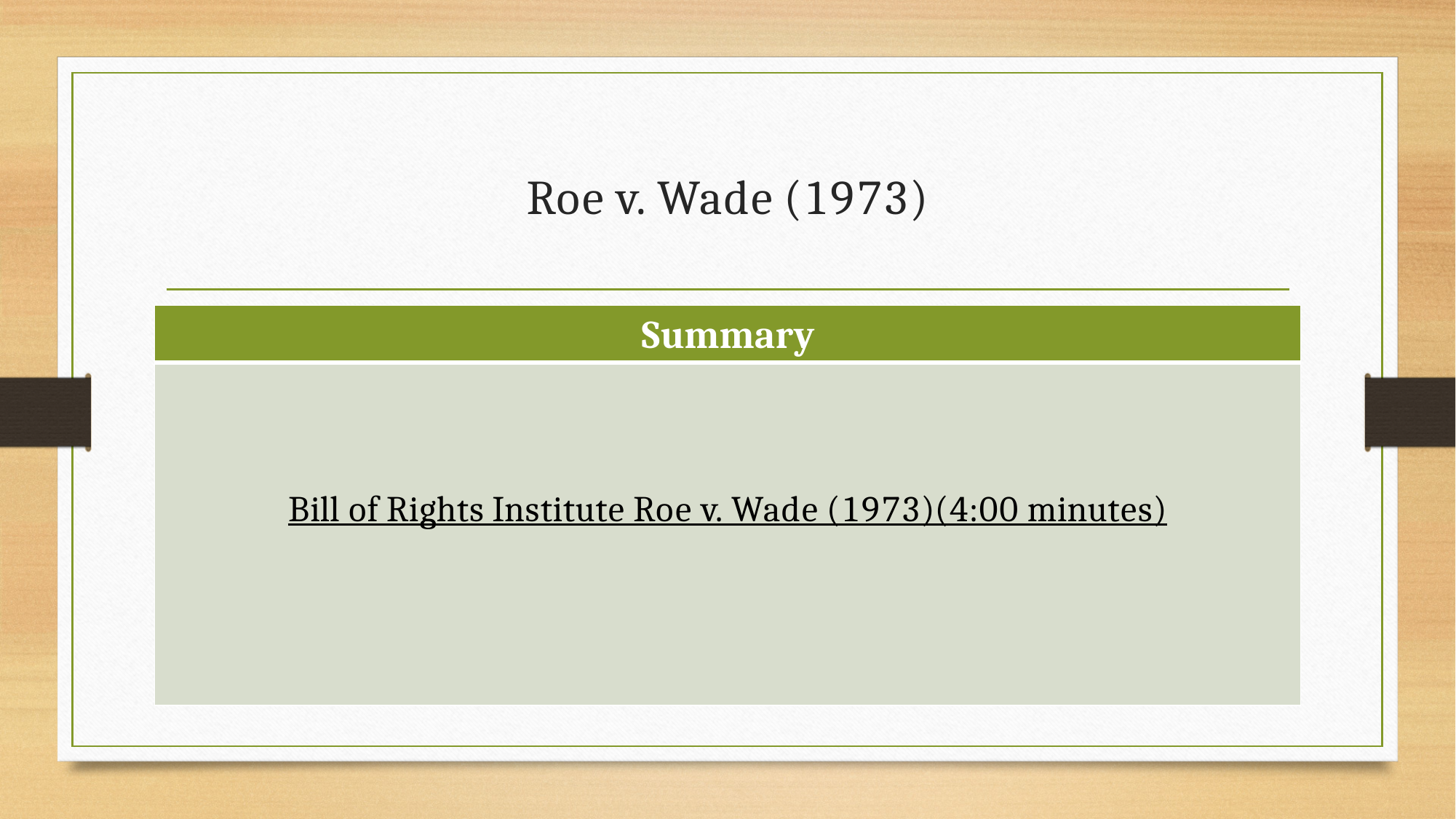

# Roe v. Wade (1973)
| Summary |
| --- |
| Bill of Rights Institute Roe v. Wade (1973)(4:00 minutes) |